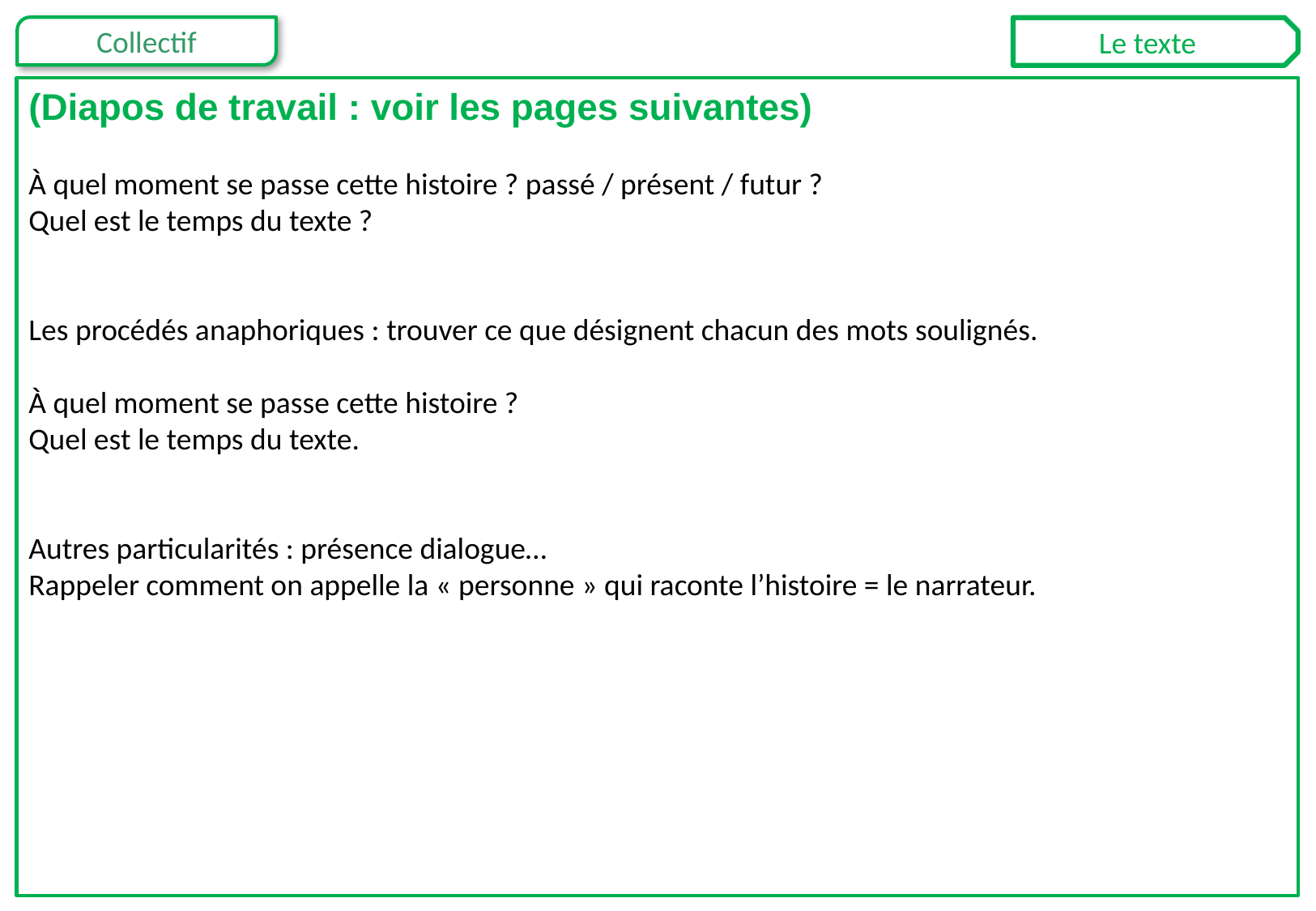

Le texte
(Diapos de travail : voir les pages suivantes)

À quel moment se passe cette histoire ? passé / présent / futur ?
Quel est le temps du texte ?

Les procédés anaphoriques : trouver ce que désignent chacun des mots soulignés.

À quel moment se passe cette histoire ?
Quel est le temps du texte.

Autres particularités : présence dialogue…
Rappeler comment on appelle la « personne » qui raconte l’histoire = le narrateur.